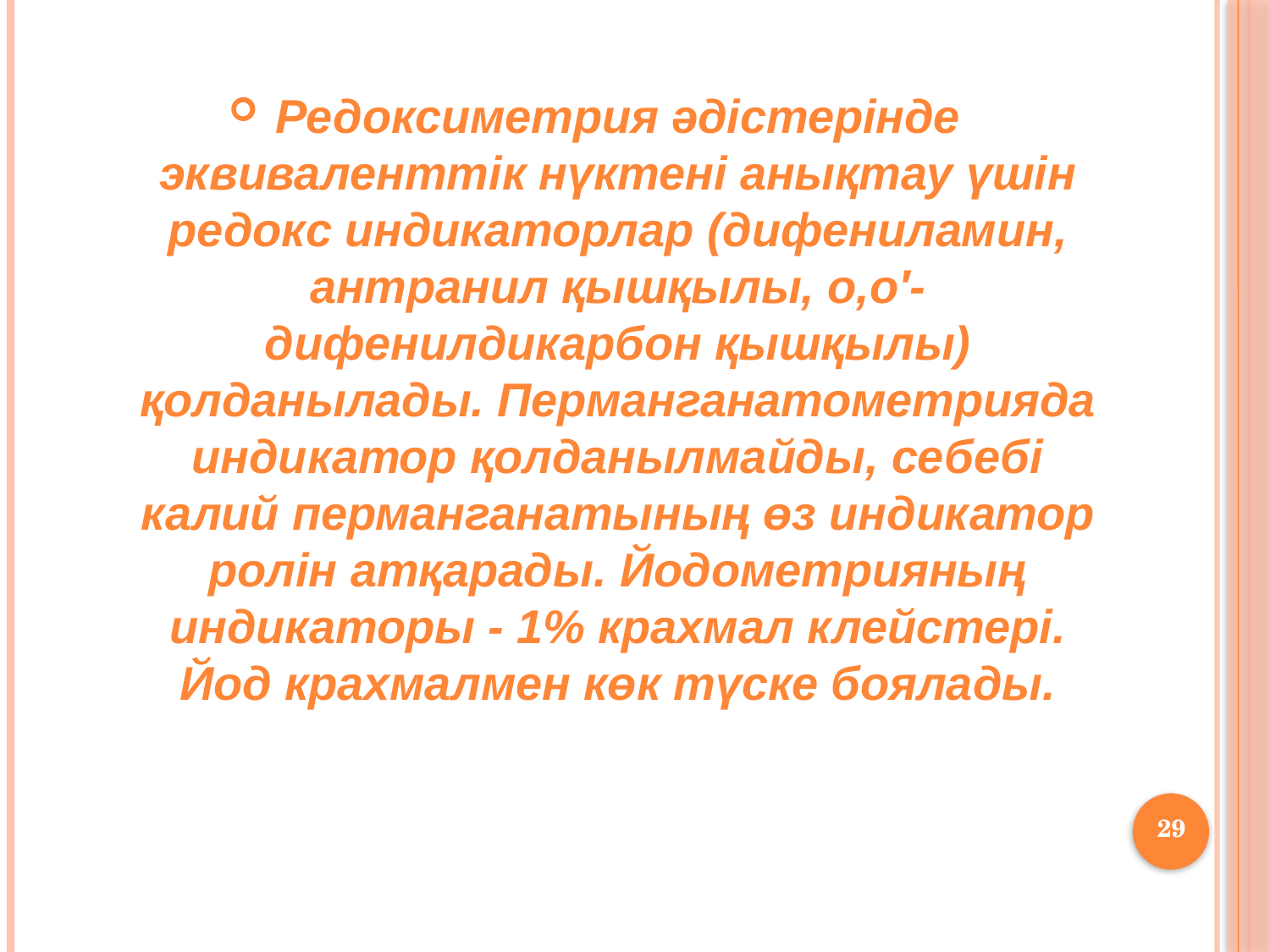

Редоксиметрия әдістерінде эквиваленттік нүктені анықтау үшін редокс индикаторлар (дифениламин, антранил қышқылы, о,о′-дифенилдикарбон қышқылы) қолданылады. Перманганатометрияда индикатор қолданылмайды, себебі калий перманганатының өз индикатор ролін атқарады. Йодометрияның индикаторы - 1% крахмал клейстері. Йод крахмалмен көк түске боялады.

29